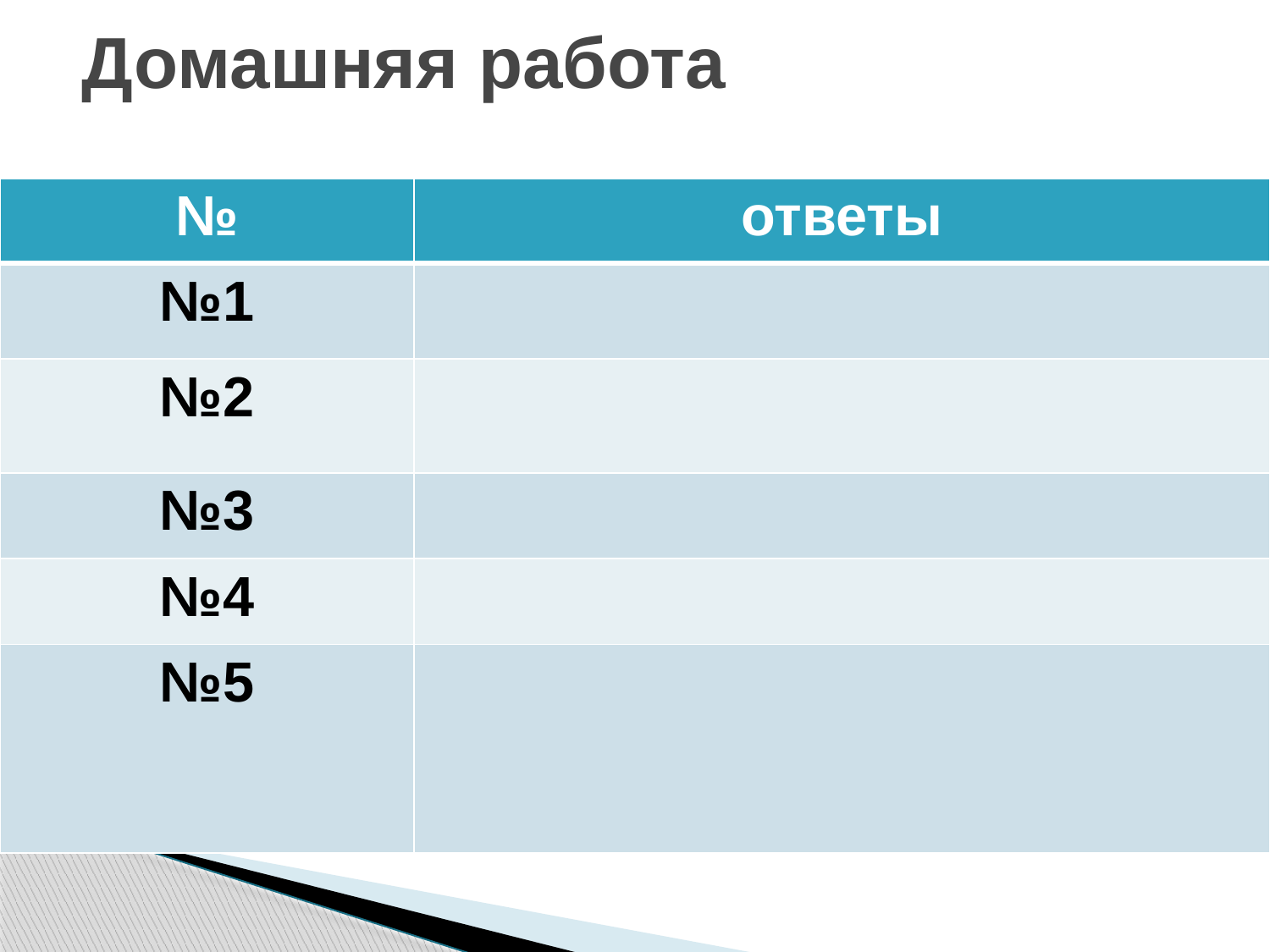

# Домашняя работа
| № | ответы |
| --- | --- |
| №1 |  |
| №2 |  |
| №3 |  |
| №4 |  |
| №5 |  |